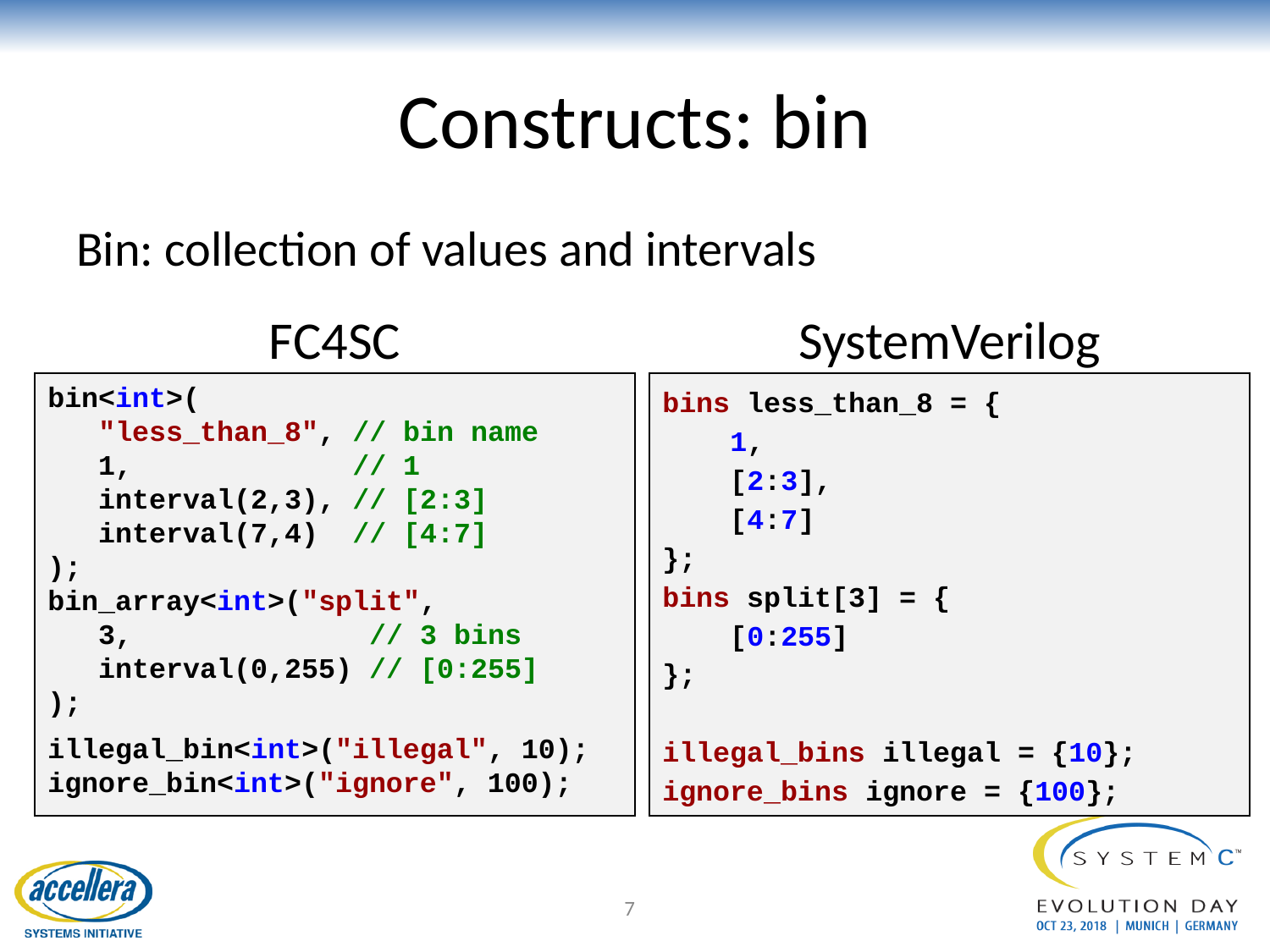

# Constructs: bin
Bin: collection of values and intervals
SystemVerilog
FC4SC
bin<int>(
   "less_than_8", // bin name
   1,             // 1
   interval(2,3), // [2:3]
   interval(7,4)  // [4:7]
);
bin_array<int>("split",
   3,              // 3 bins
   interval(0,255) // [0:255]
);

illegal_bin<int>("illegal", 10);
ignore_bin<int>("ignore", 100);
bins less_than_8 = {
    1,
    [2:3],
    [4:7]
};
bins split[3] = {
    [0:255]
};

illegal_bins illegal = {10};
ignore_bins ignore = {100};
7